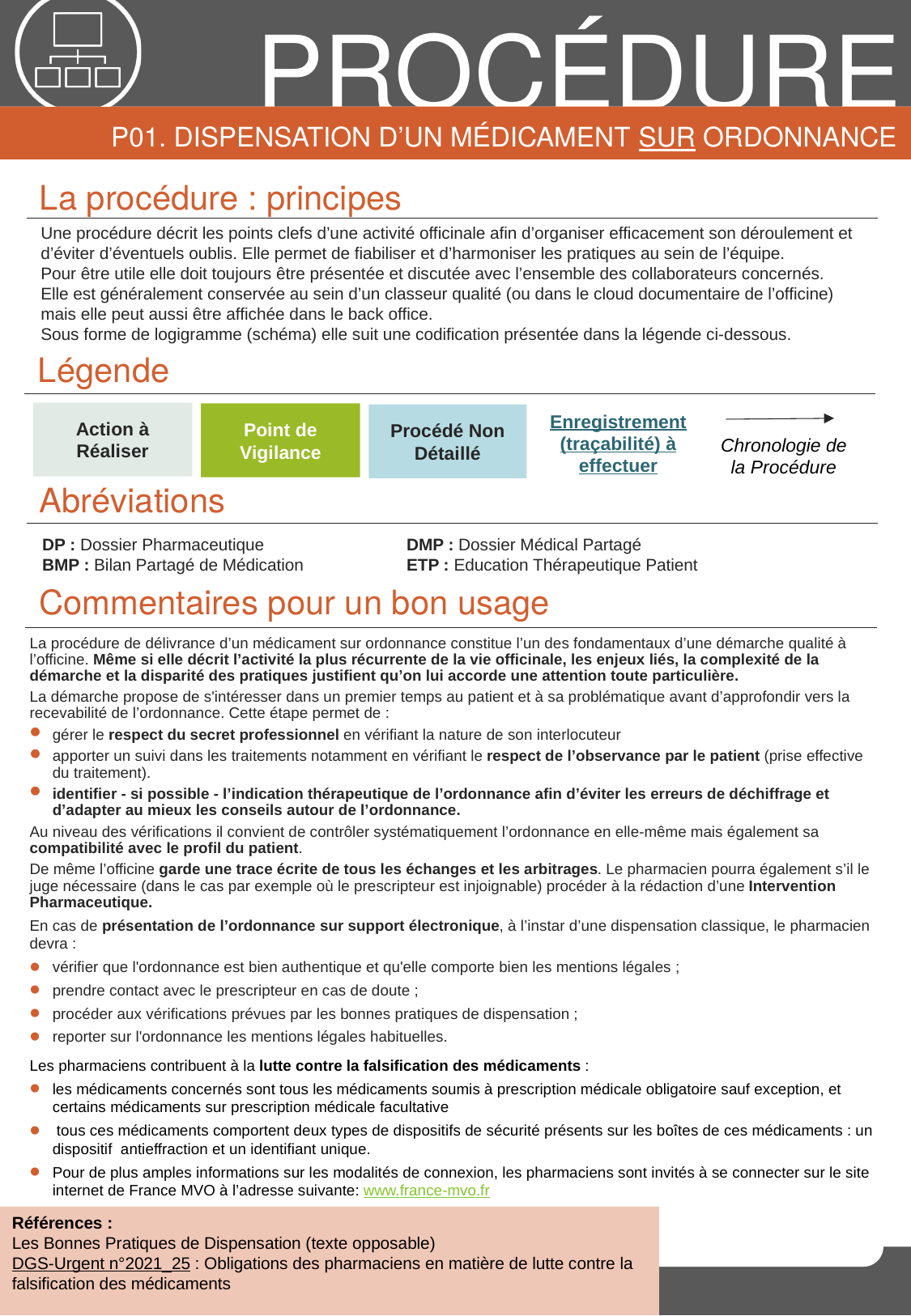

# P01. Dispensation d’un Médicament sur Ordonnance
DP : Dossier Pharmaceutique 		DMP : Dossier Médical Partagé
BMP : Bilan Partagé de Médication	ETP : Education Thérapeutique Patient
La procédure de délivrance d’un médicament sur ordonnance constitue l’un des fondamentaux d’une démarche qualité à l’officine. Même si elle décrit l’activité la plus récurrente de la vie officinale, les enjeux liés, la complexité de la démarche et la disparité des pratiques justifient qu’on lui accorde une attention toute particulière.
La démarche propose de s'intéresser dans un premier temps au patient et à sa problématique avant d’approfondir vers la recevabilité de l’ordonnance. Cette étape permet de :
gérer le respect du secret professionnel en vérifiant la nature de son interlocuteur
apporter un suivi dans les traitements notamment en vérifiant le respect de l’observance par le patient (prise effective du traitement).
identifier - si possible - l’indication thérapeutique de l’ordonnance afin d’éviter les erreurs de déchiffrage et d’adapter au mieux les conseils autour de l’ordonnance.
Au niveau des vérifications il convient de contrôler systématiquement l’ordonnance en elle-même mais également sa compatibilité avec le profil du patient.
De même l’officine garde une trace écrite de tous les échanges et les arbitrages. Le pharmacien pourra également s’il le juge nécessaire (dans le cas par exemple où le prescripteur est injoignable) procéder à la rédaction d’une Intervention Pharmaceutique.
En cas de présentation de l’ordonnance sur support électronique, à l’instar d’une dispensation classique, le pharmacien devra :
vérifier que l'ordonnance est bien authentique et qu'elle comporte bien les mentions légales ;
prendre contact avec le prescripteur en cas de doute ;
procéder aux vérifications prévues par les bonnes pratiques de dispensation ;
reporter sur l'ordonnance les mentions légales habituelles.
Les pharmaciens contribuent à la lutte contre la falsification des médicaments :
les médicaments concernés sont tous les médicaments soumis à prescription médicale obligatoire sauf exception, et certains médicaments sur prescription médicale facultative
 tous ces médicaments comportent deux types de dispositifs de sécurité présents sur les boîtes de ces médicaments : un dispositif  antieffraction et un identifiant unique.
Pour de plus amples informations sur les modalités de connexion, les pharmaciens sont invités à se connecter sur le site internet de France MVO à l’adresse suivante: www.france-mvo.fr
Références :
Les Bonnes Pratiques de Dispensation (texte opposable)
DGS-Urgent n°2021_25 : Obligations des pharmaciens en matière de lutte contre la falsification des médicaments